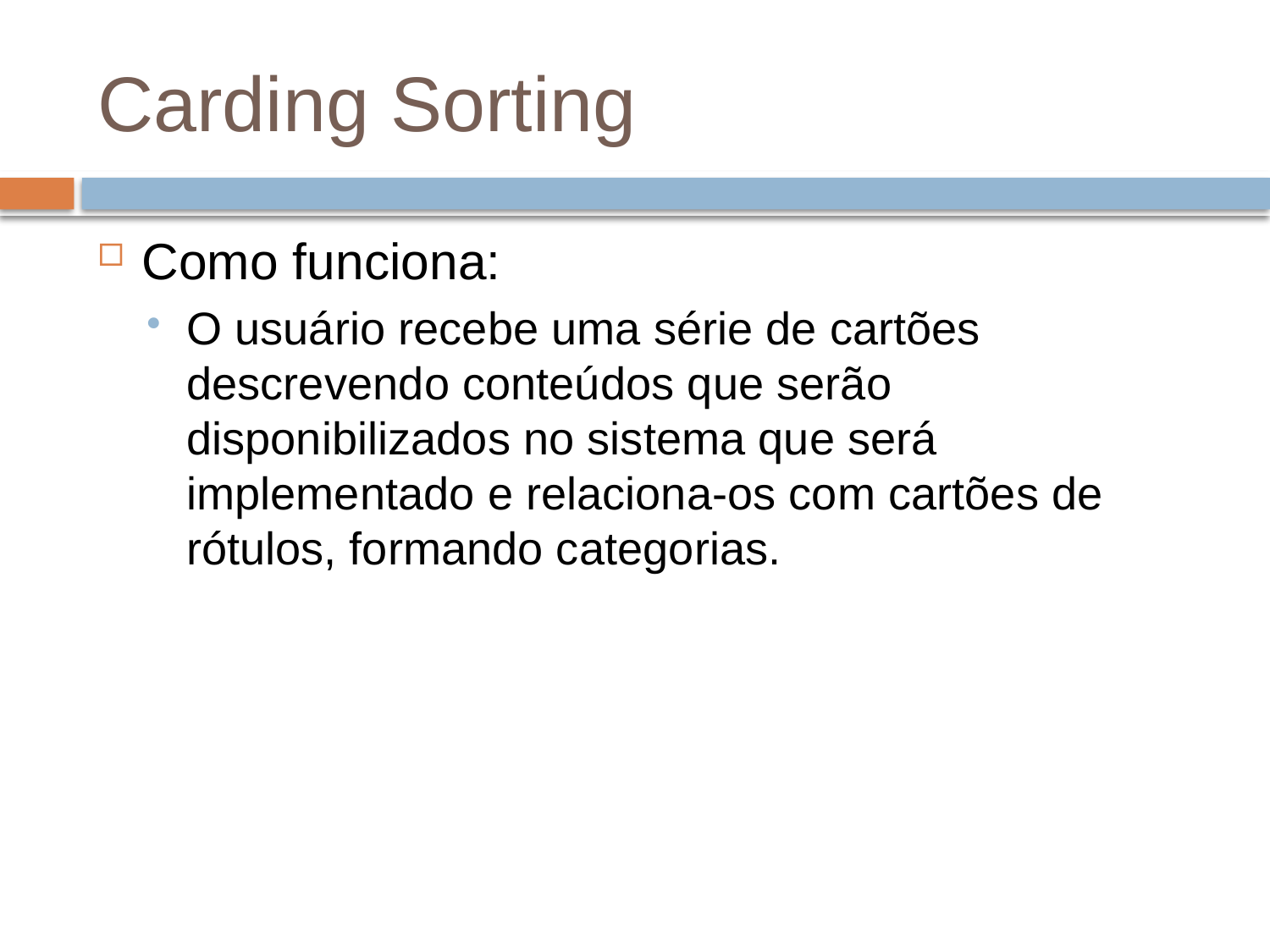

# Carding Sorting
Como funciona:
O usuário recebe uma série de cartões descrevendo conteúdos que serão disponibilizados no sistema que será implementado e relaciona-os com cartões de rótulos, formando categorias.